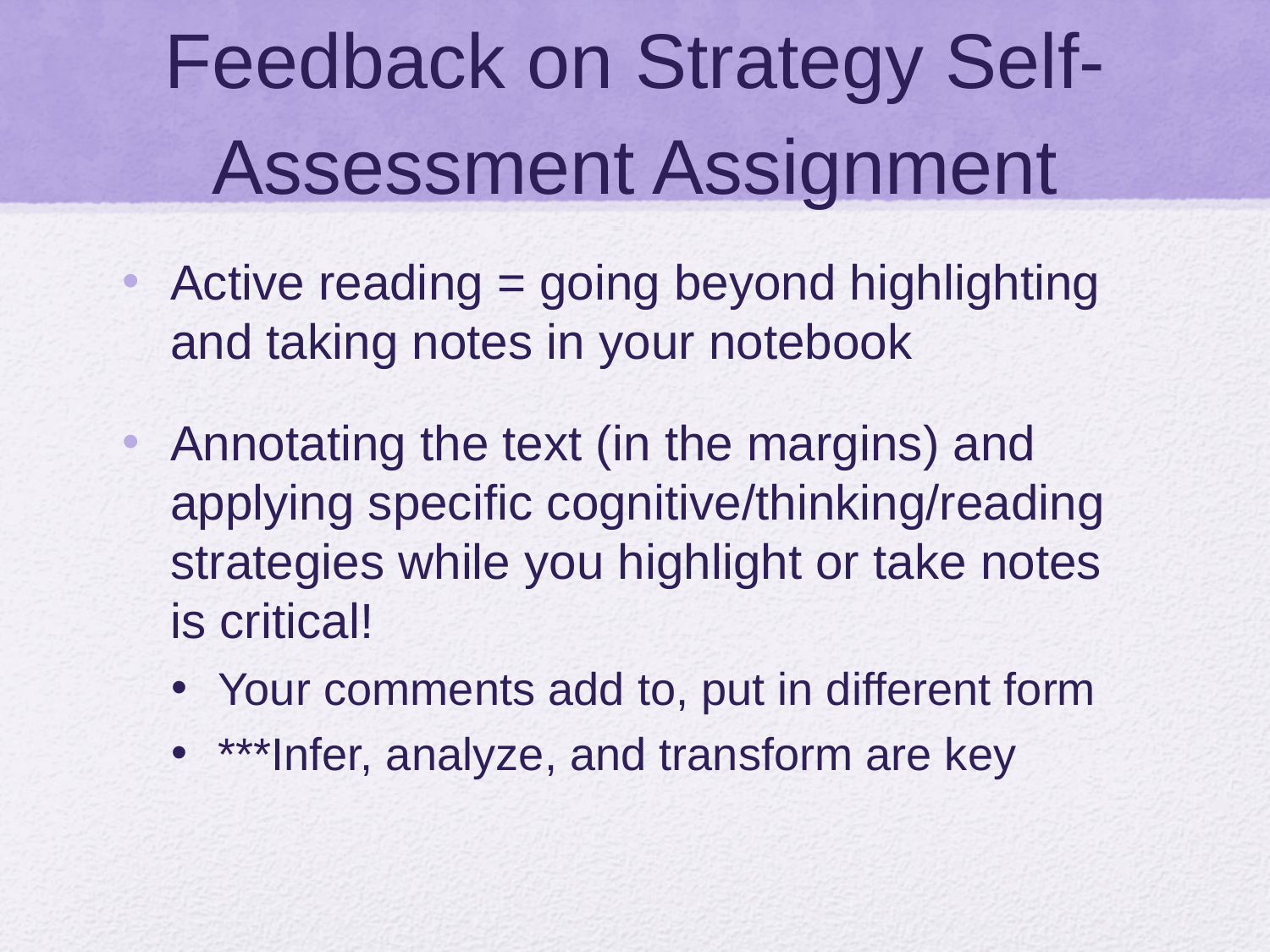

# Feedback on Strategy Self-Assessment Assignment
Active reading = going beyond highlighting and taking notes in your notebook
Annotating the text (in the margins) and applying specific cognitive/thinking/reading strategies while you highlight or take notes is critical!
Your comments add to, put in different form
***Infer, analyze, and transform are key